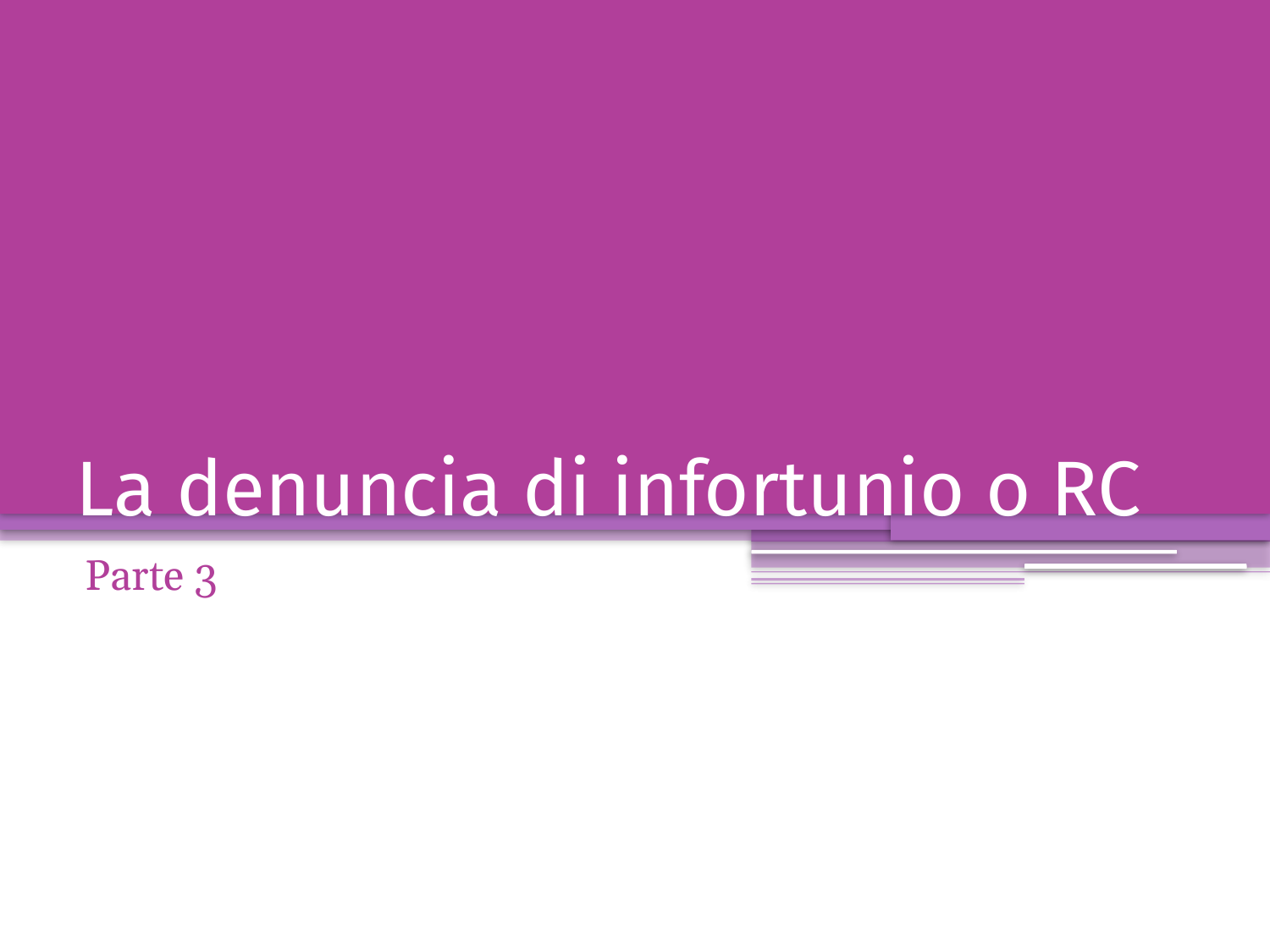

# La denuncia di infortunio o RC
Parte 3